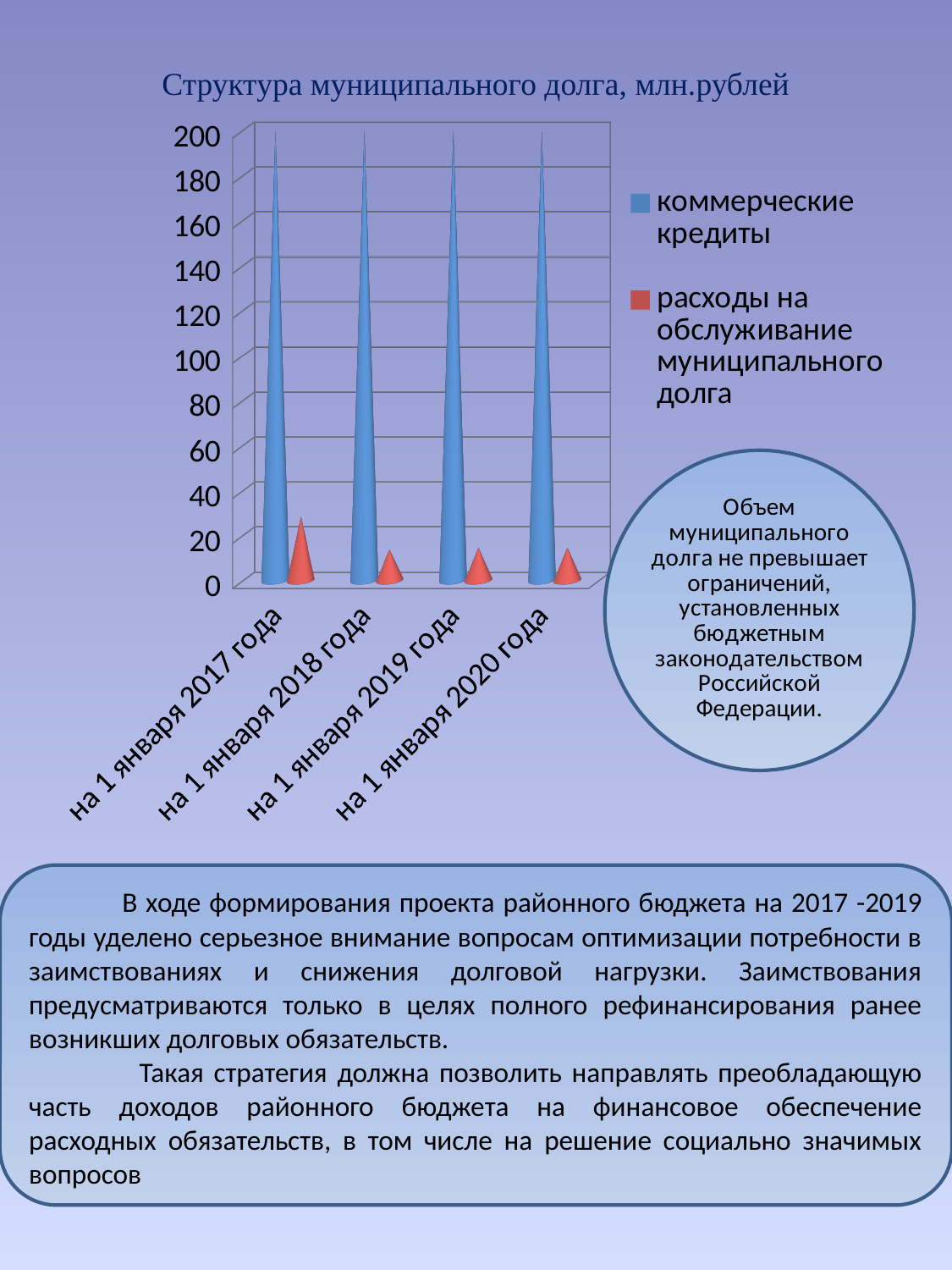

# Структура муниципального долга, млн.рублей

[unsupported chart]

          В ходе формирования проекта районного бюджета на 2017 -2019 годы уделено серьезное внимание вопросам оптимизации потребности в заимствованиях и снижения долговой нагрузки. Заимствования предусматриваются только в целях полного рефинансирования ранее возникших долговых обязательств.
           Такая стратегия должна позволить направлять преобладающую часть доходов районного бюджета на финансовое обеспечение расходных обязательств, в том числе на решение социально значимых вопросов